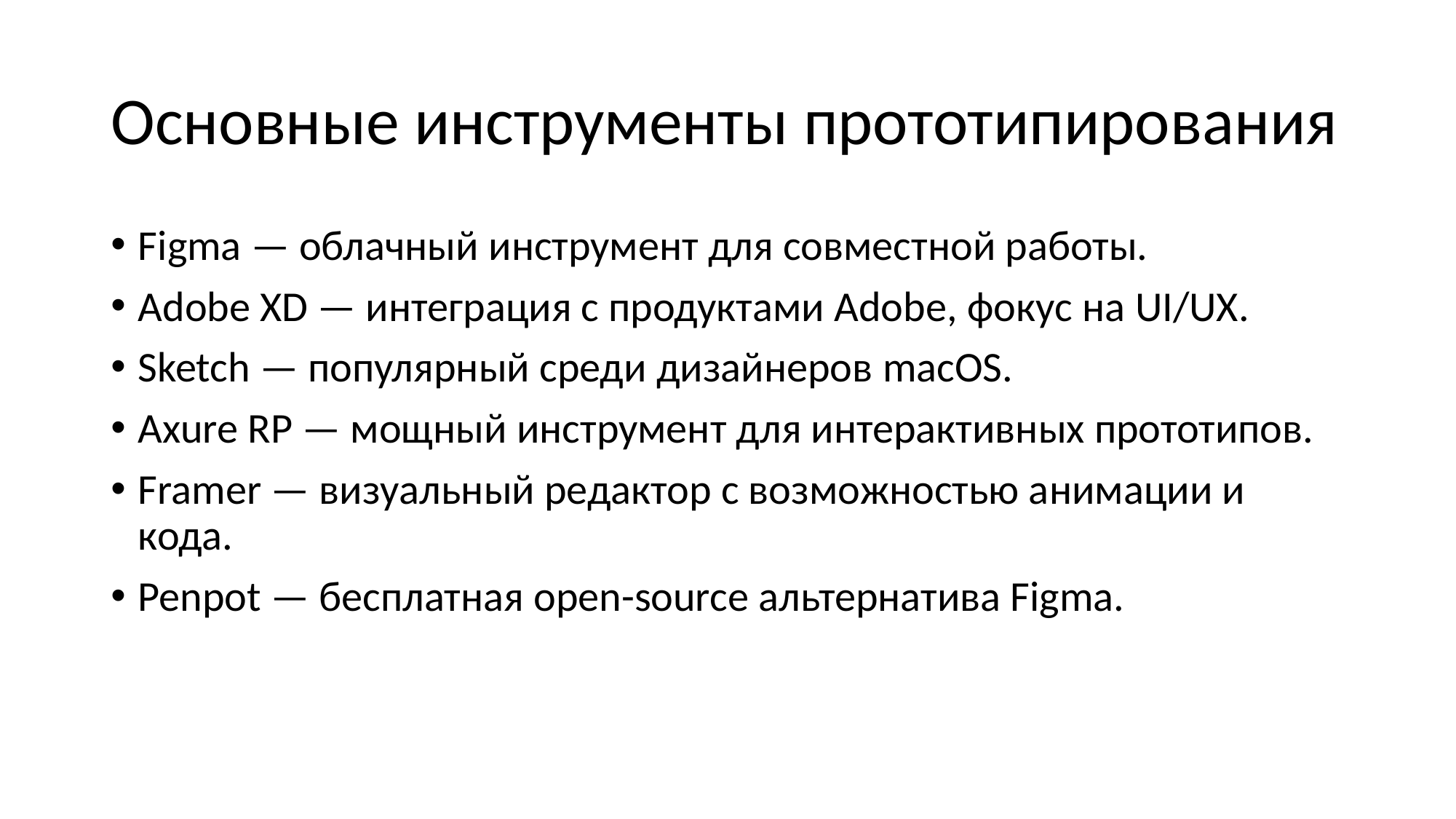

# Основные инструменты прототипирования
Figma — облачный инструмент для совместной работы.
Adobe XD — интеграция с продуктами Adobe, фокус на UI/UX.
Sketch — популярный среди дизайнеров macOS.
Axure RP — мощный инструмент для интерактивных прототипов.
Framer — визуальный редактор с возможностью анимации и кода.
Penpot — бесплатная open-source альтернатива Figma.